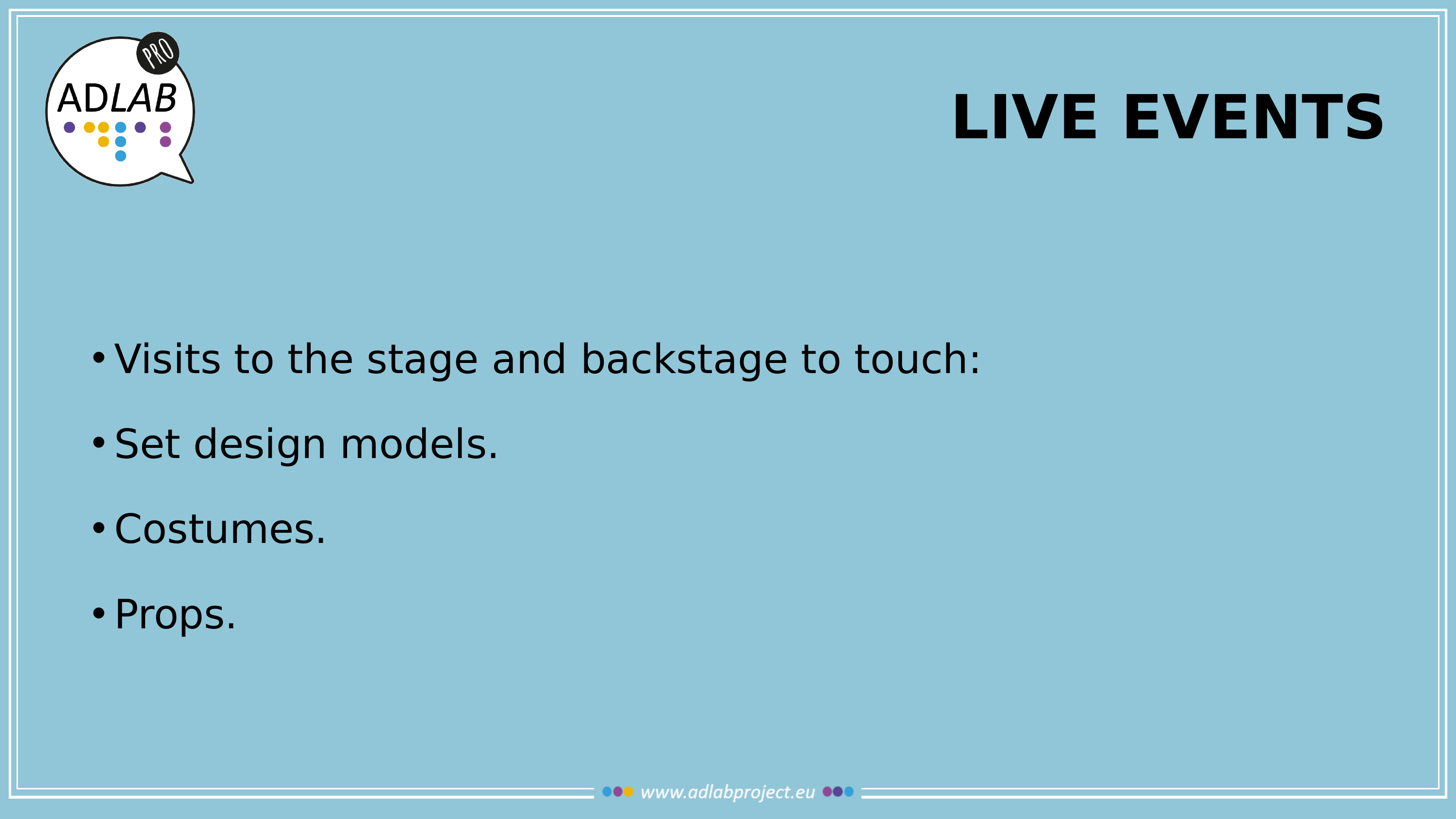

# Live events

Visits to the stage and backstage to touch:
Set design models.
Costumes.
Props.